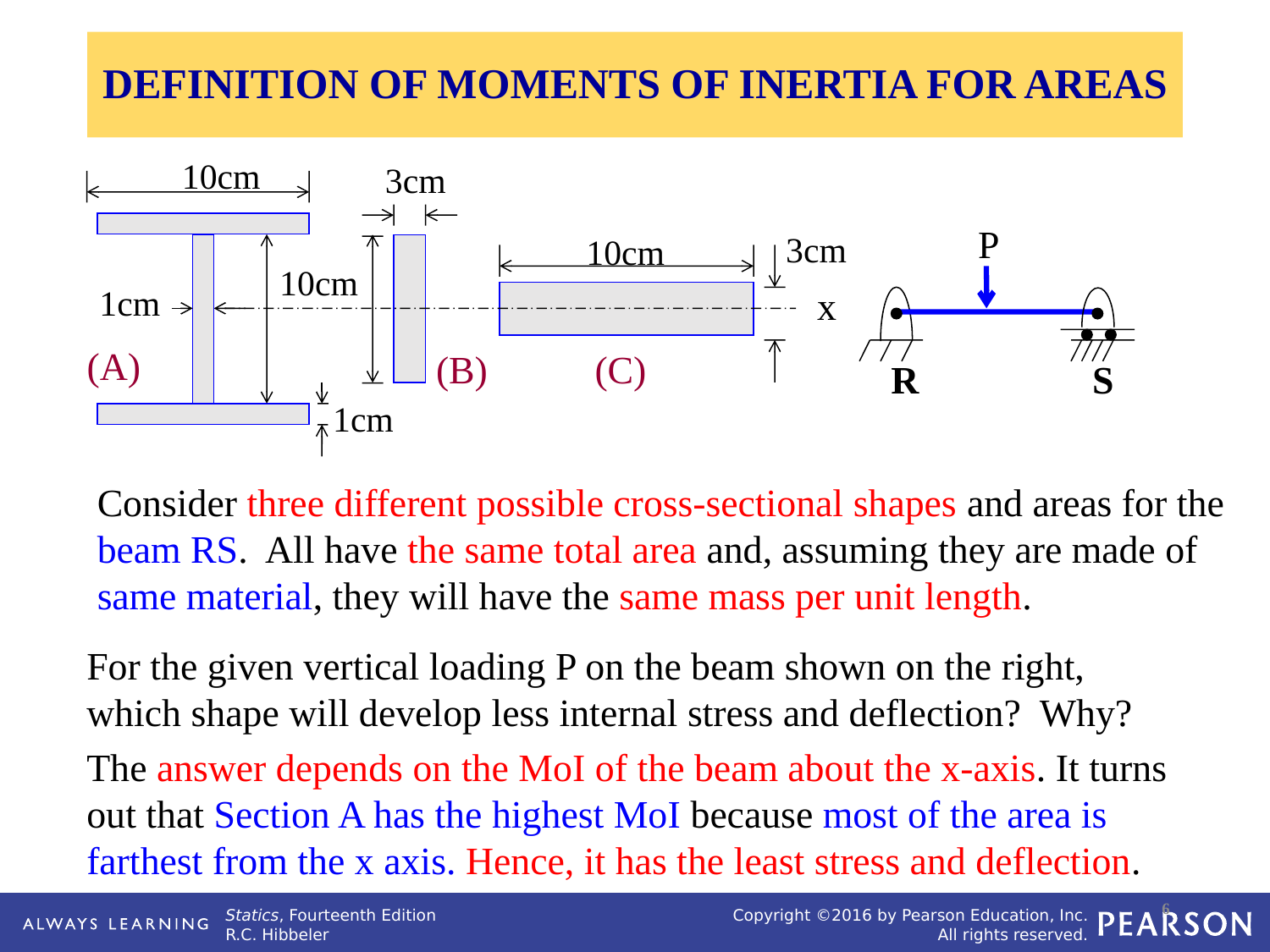

DEFINITION OF MOMENTS OF INERTIA FOR AREAS
10cm
3cm

P

3cm
10cm

10cm

1cm
x

(A)
(B)
(C)

R
S

Consider three different possible cross-sectional shapes and areas for the beam RS.  All have the same total area and, assuming they are made of same material, they will have the same mass per unit length.
1cm

For the given vertical loading P on the beam shown on the right, which shape will develop less internal stress and deflection?  Why?
The answer depends on the MoI of the beam about the x-axis. It turns out that Section A has the highest MoI because most of the area is farthest from the x axis. Hence, it has the least stress and deflection.
6